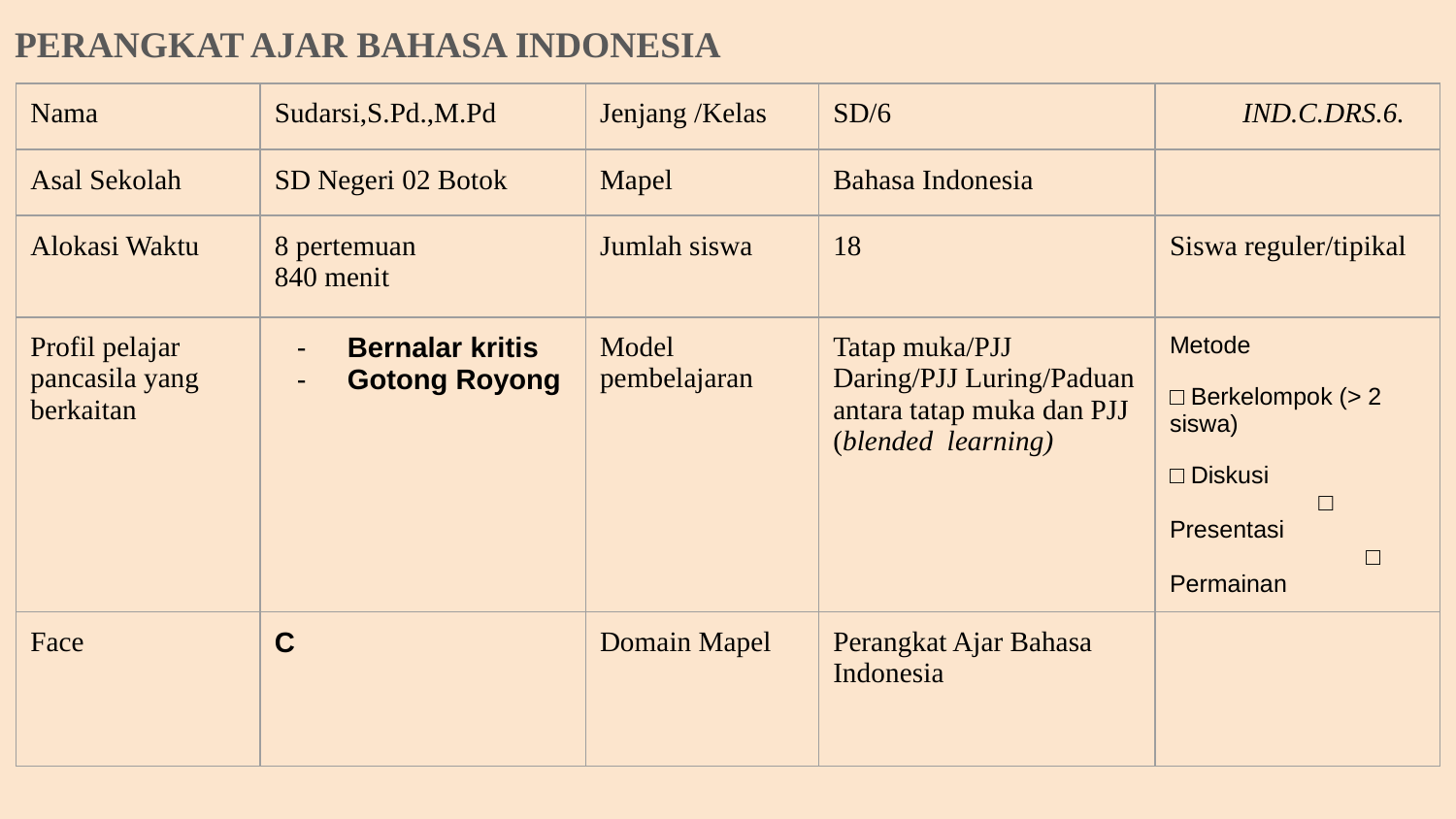

PERANGKAT AJAR BAHASA INDONESIA

| Nama | Sudarsi,S.Pd.,M.Pd | Jenjang /Kelas | SD/6 | IND.C.DRS.6. |
| --- | --- | --- | --- | --- |
| Asal Sekolah | SD Negeri 02 Botok | Mapel | Bahasa Indonesia |  |
| Alokasi Waktu | 8 pertemuan 840 menit | Jumlah siswa | 18 | Siswa reguler/tipikal |
| Profil pelajar pancasila yang berkaitan | Bernalar kritis Gotong Royong | Model pembelajaran | Tatap muka/PJJ Daring/PJJ Luring/Paduan antara tatap muka dan PJJ (blended learning) | Metode □ Berkelompok (> 2 siswa) □ Diskusi □ Presentasi □ Permainan |
| Face | C | Domain Mapel | Perangkat Ajar Bahasa Indonesia |  |